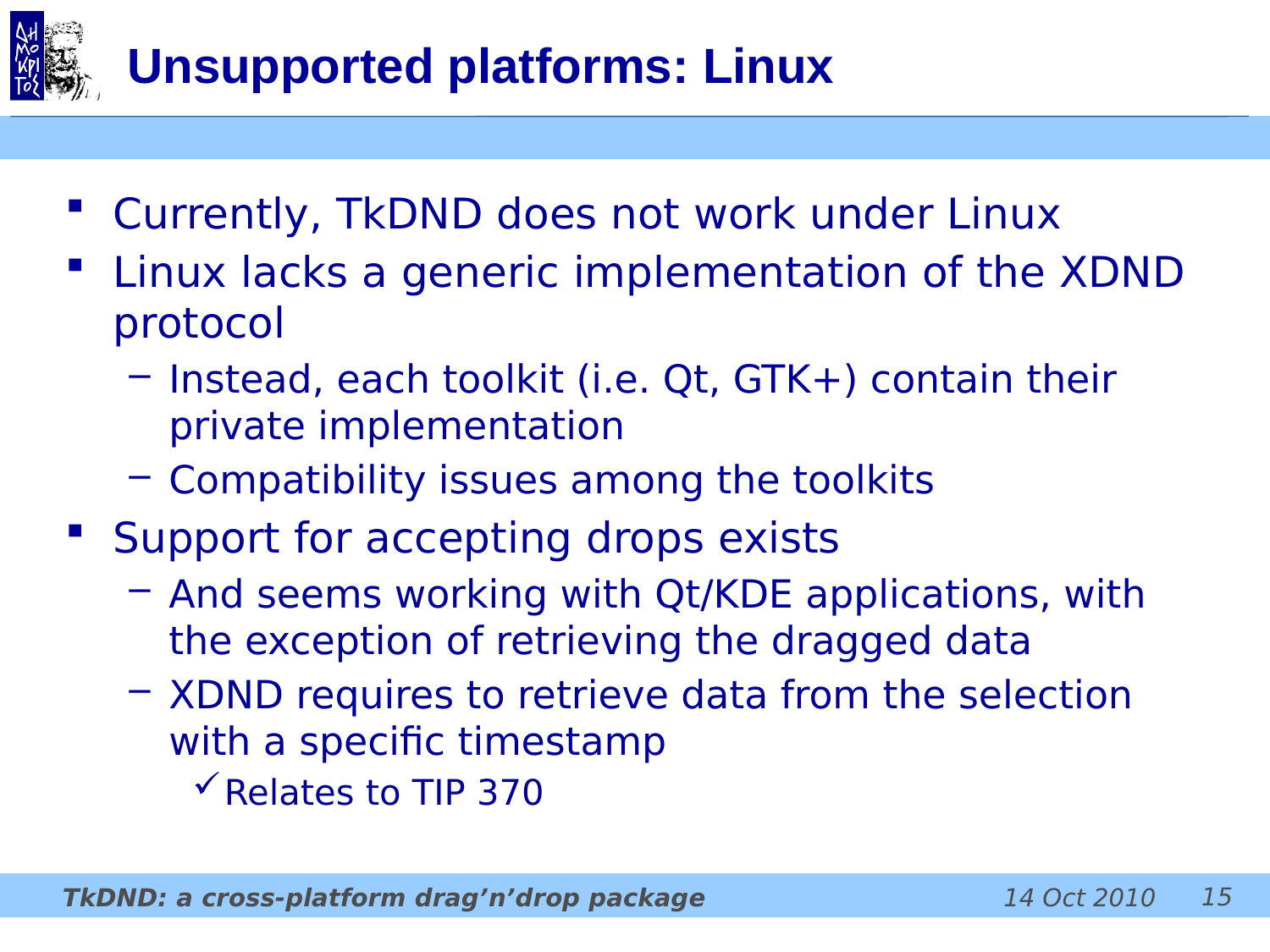

# Unsupported platforms: Linux
Currently, TkDND does not work under Linux
Linux lacks a generic implementation of the XDND protocol
Instead, each toolkit (i.e. Qt, GTK+) contain their private implementation
Compatibility issues among the toolkits
Support for accepting drops exists
And seems working with Qt/KDE applications, with the exception of retrieving the dragged data
XDND requires to retrieve data from the selection with a specific timestamp
Relates to TIP 370
15
TkDND: a cross-platform drag’n’drop package
14 Oct 2010